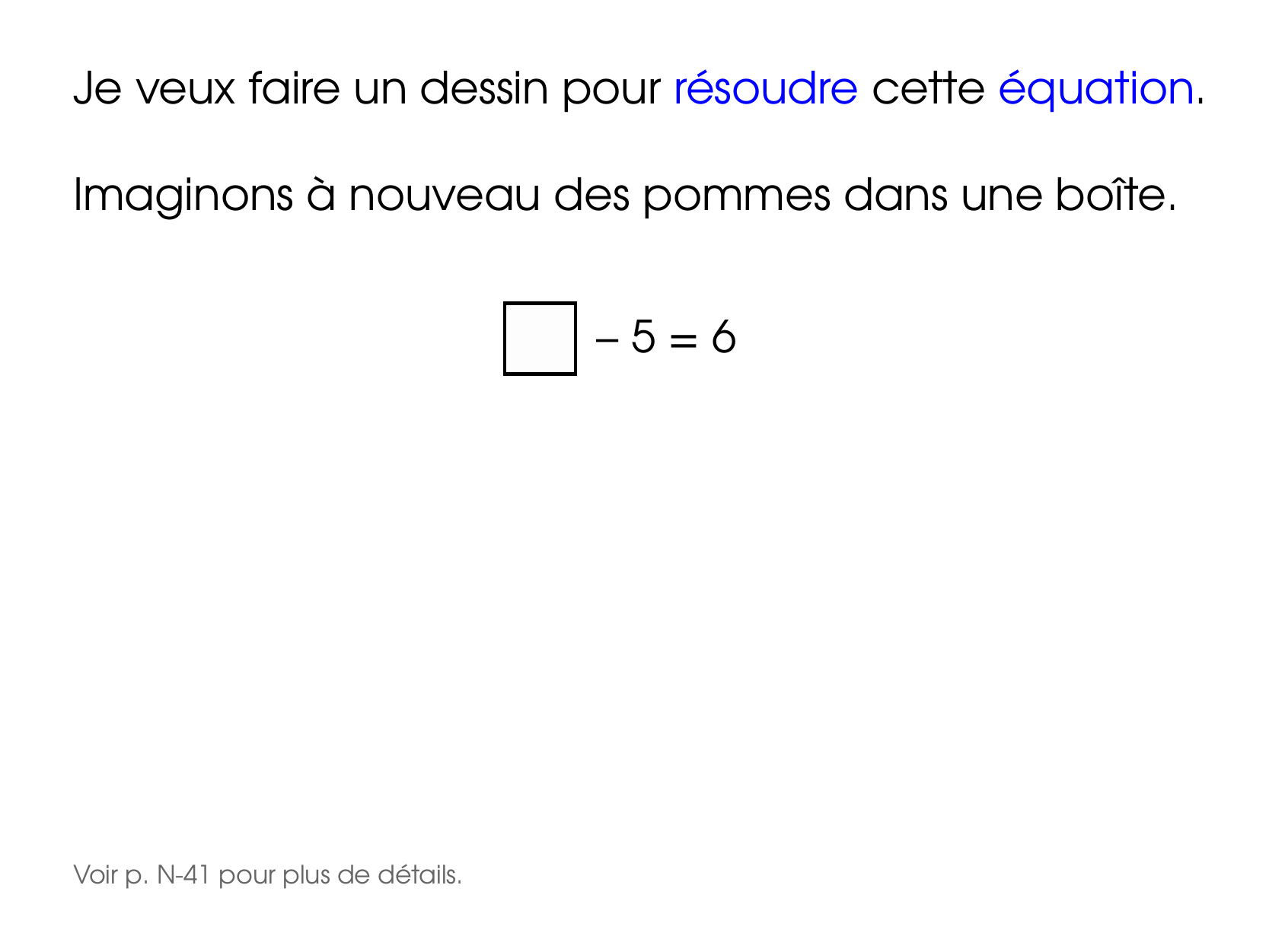

Je veux faire un dessin pour résoudre cette équation.

Imaginons à nouveau des pommes dans une boîte.
         – 5 = 6

Voir p. N-41 pour plus de détails.